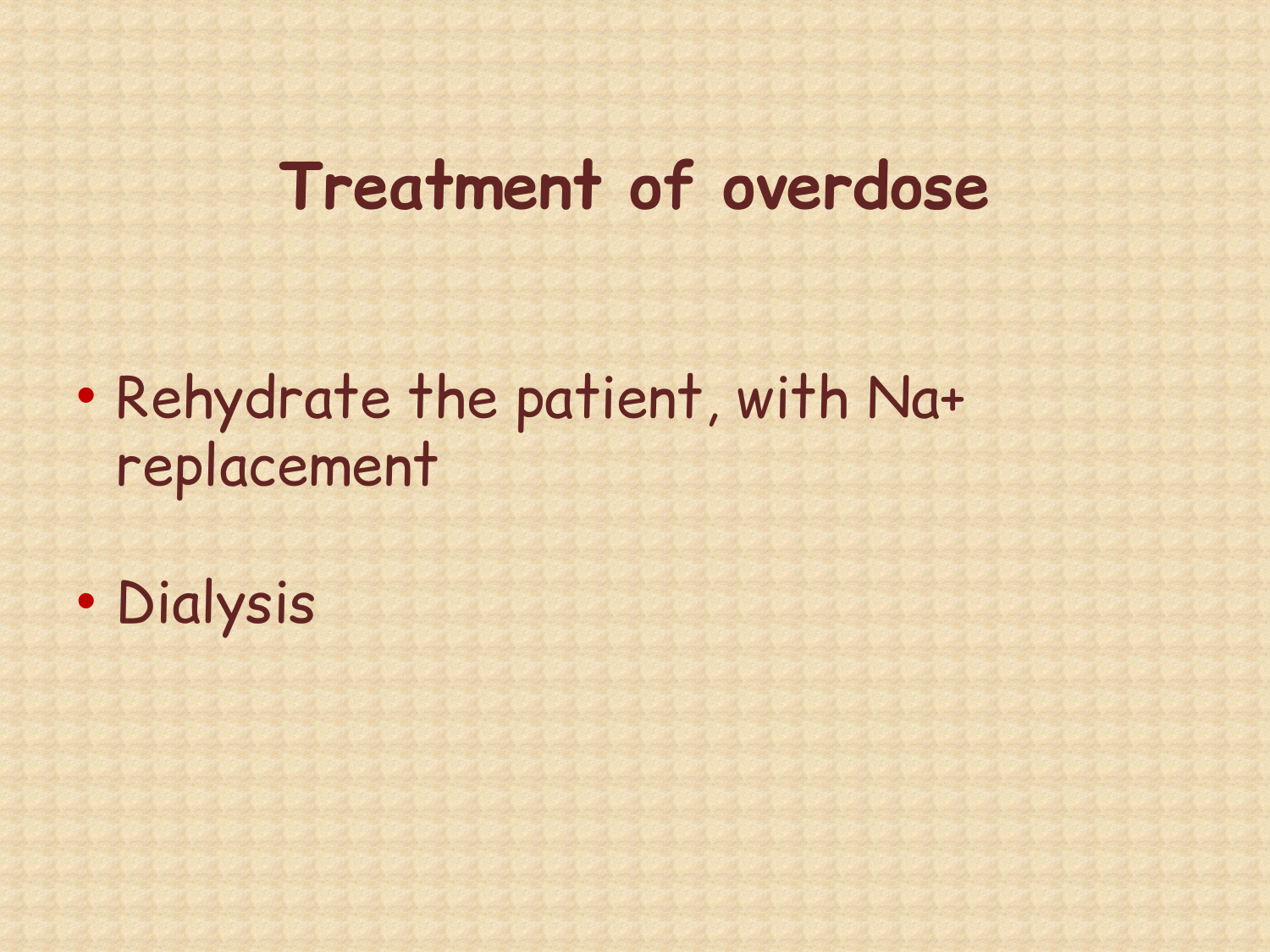

Treatment of overdose

Rehydrate the patient, with Na+ replacement

Dialysis